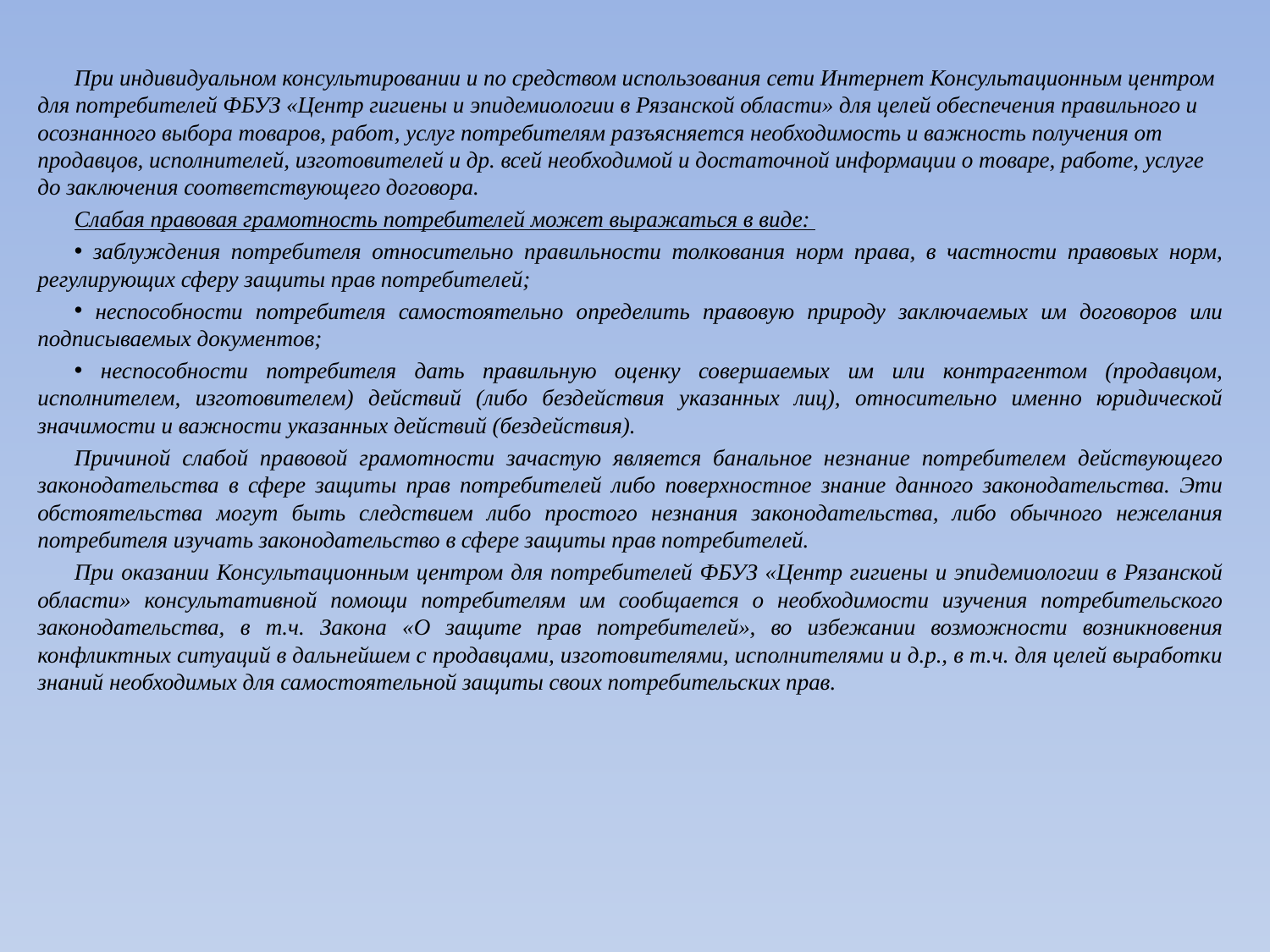

При индивидуальном консультировании и по средством использования сети Интернет Консультационным центром для потребителей ФБУЗ «Центр гигиены и эпидемиологии в Рязанской области» для целей обеспечения правильного и осознанного выбора товаров, работ, услуг потребителям разъясняется необходимость и важность получения от продавцов, исполнителей, изготовителей и др. всей необходимой и достаточной информации о товаре, работе, услуге до заключения соответствующего договора.
Слабая правовая грамотность потребителей может выражаться в виде:
 заблуждения потребителя относительно правильности толкования норм права, в частности правовых норм, регулирующих сферу защиты прав потребителей;
 неспособности потребителя самостоятельно определить правовую природу заключаемых им договоров или подписываемых документов;
 неспособности потребителя дать правильную оценку совершаемых им или контрагентом (продавцом, исполнителем, изготовителем) действий (либо бездействия указанных лиц), относительно именно юридической значимости и важности указанных действий (бездействия).
Причиной слабой правовой грамотности зачастую является банальное незнание потребителем действующего законодательства в сфере защиты прав потребителей либо поверхностное знание данного законодательства. Эти обстоятельства могут быть следствием либо простого незнания законодательства, либо обычного нежелания потребителя изучать законодательство в сфере защиты прав потребителей.
При оказании Консультационным центром для потребителей ФБУЗ «Центр гигиены и эпидемиологии в Рязанской области» консультативной помощи потребителям им сообщается о необходимости изучения потребительского законодательства, в т.ч. Закона «О защите прав потребителей», во избежании возможности возникновения конфликтных ситуаций в дальнейшем с продавцами, изготовителями, исполнителями и д.р., в т.ч. для целей выработки знаний необходимых для самостоятельной защиты своих потребительских прав.